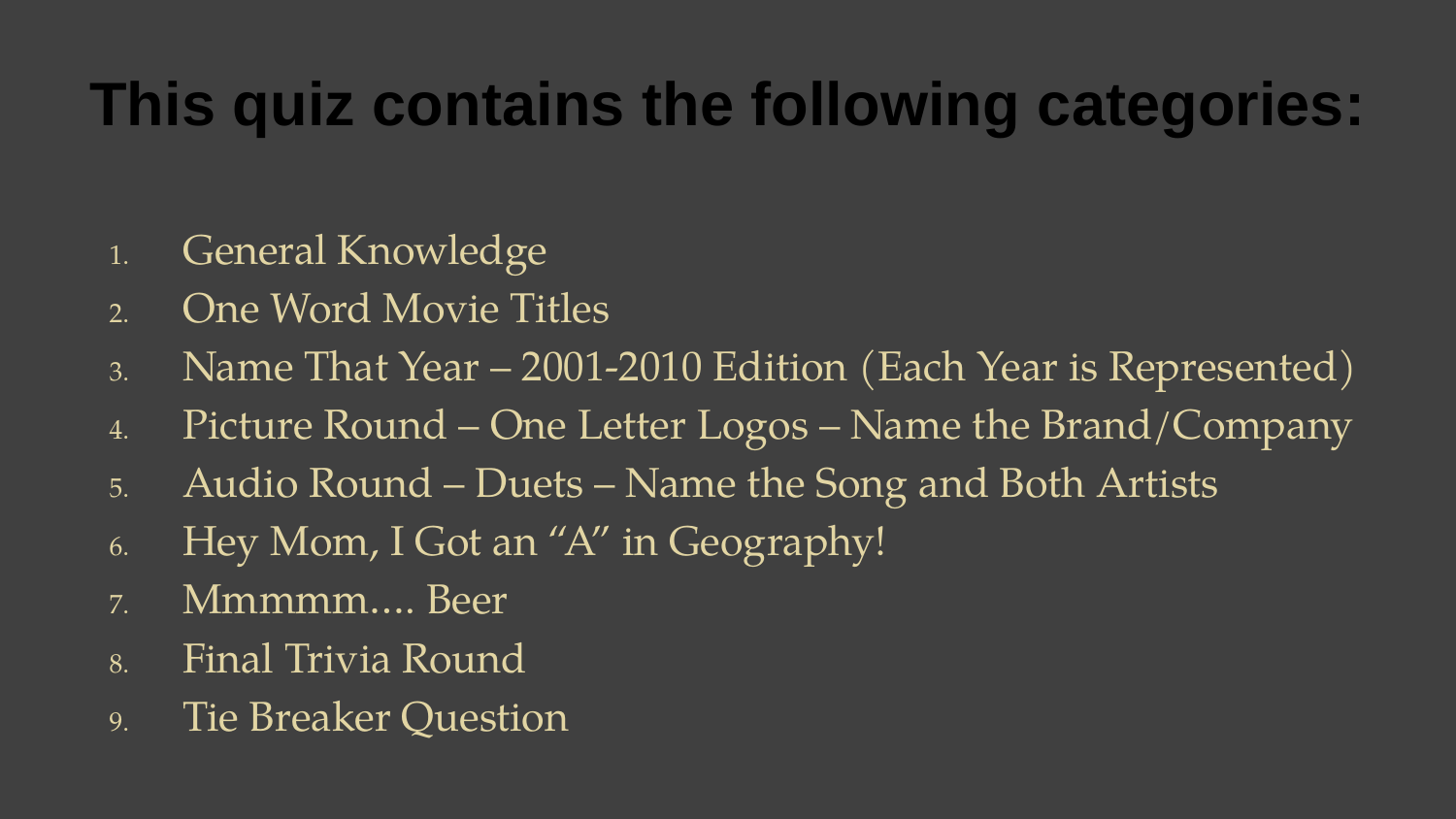

# This quiz contains the following categories:
General Knowledge
One Word Movie Titles
Name That Year – 2001-2010 Edition (Each Year is Represented)
Picture Round – One Letter Logos – Name the Brand/Company
Audio Round – Duets – Name the Song and Both Artists
Hey Mom, I Got an “A” in Geography!
Mmmmm…. Beer
Final Trivia Round
Tie Breaker Question